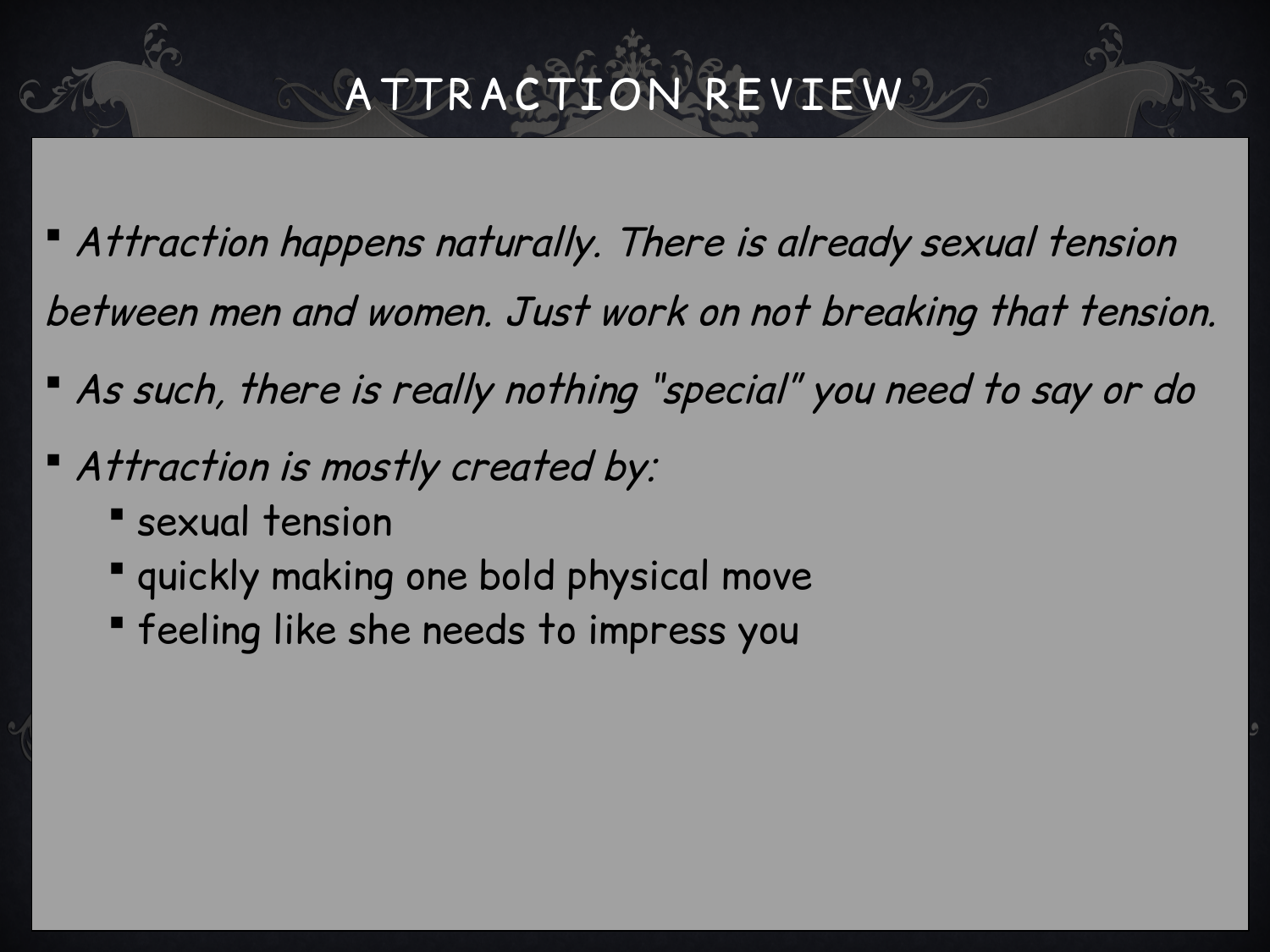

# Attraction Review

 Attraction happens naturally. There is already sexual tension between men and women. Just work on not breaking that tension.
 As such, there is really nothing “special” you need to say or do
 Attraction is mostly created by:
 sexual tension
 quickly making one bold physical move
 feeling like she needs to impress you